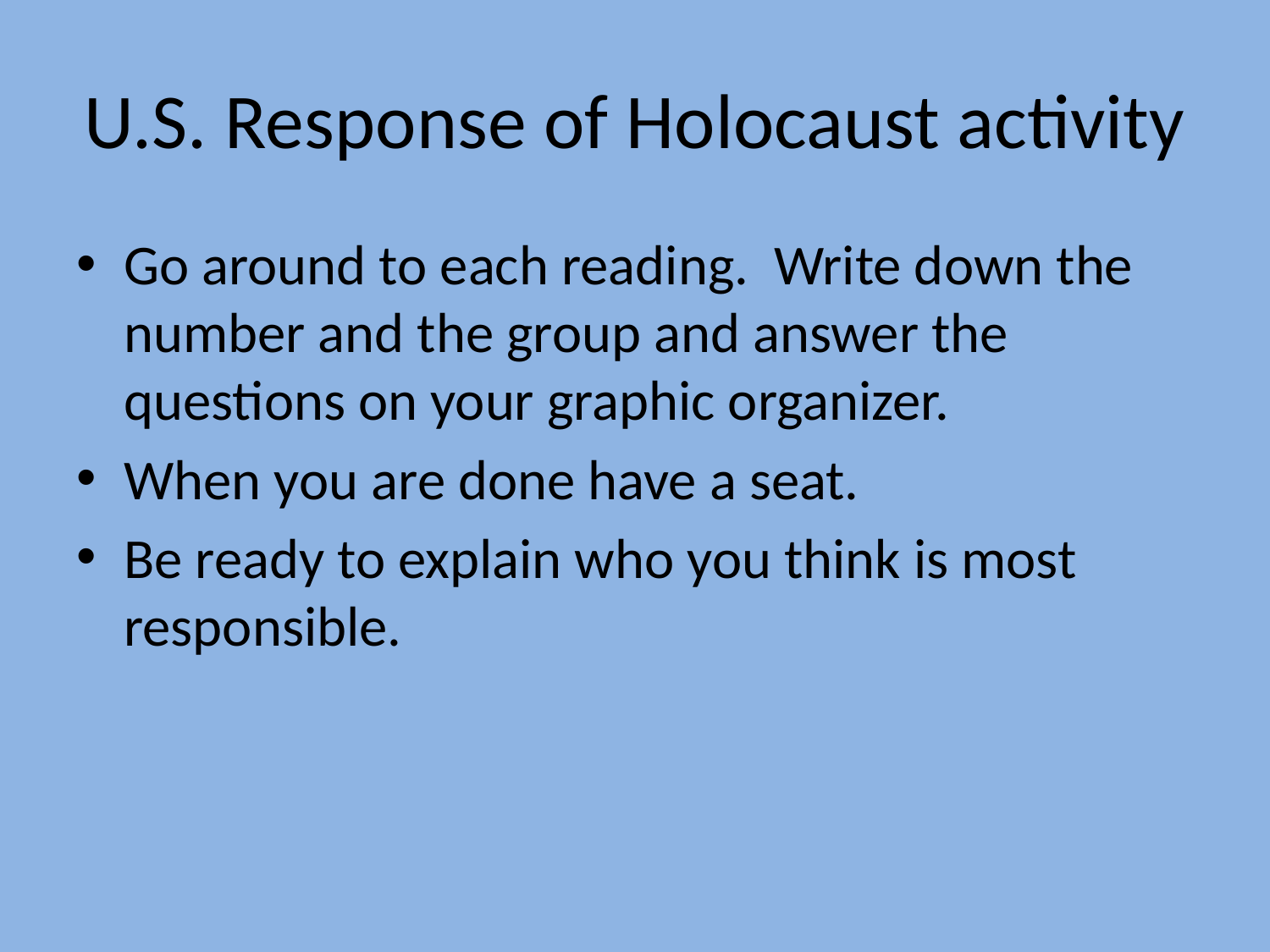

# U.S. Response of Holocaust activity
Go around to each reading.  Write down the number and the group and answer the questions on your graphic organizer.
When you are done have a seat.
Be ready to explain who you think is most responsible.